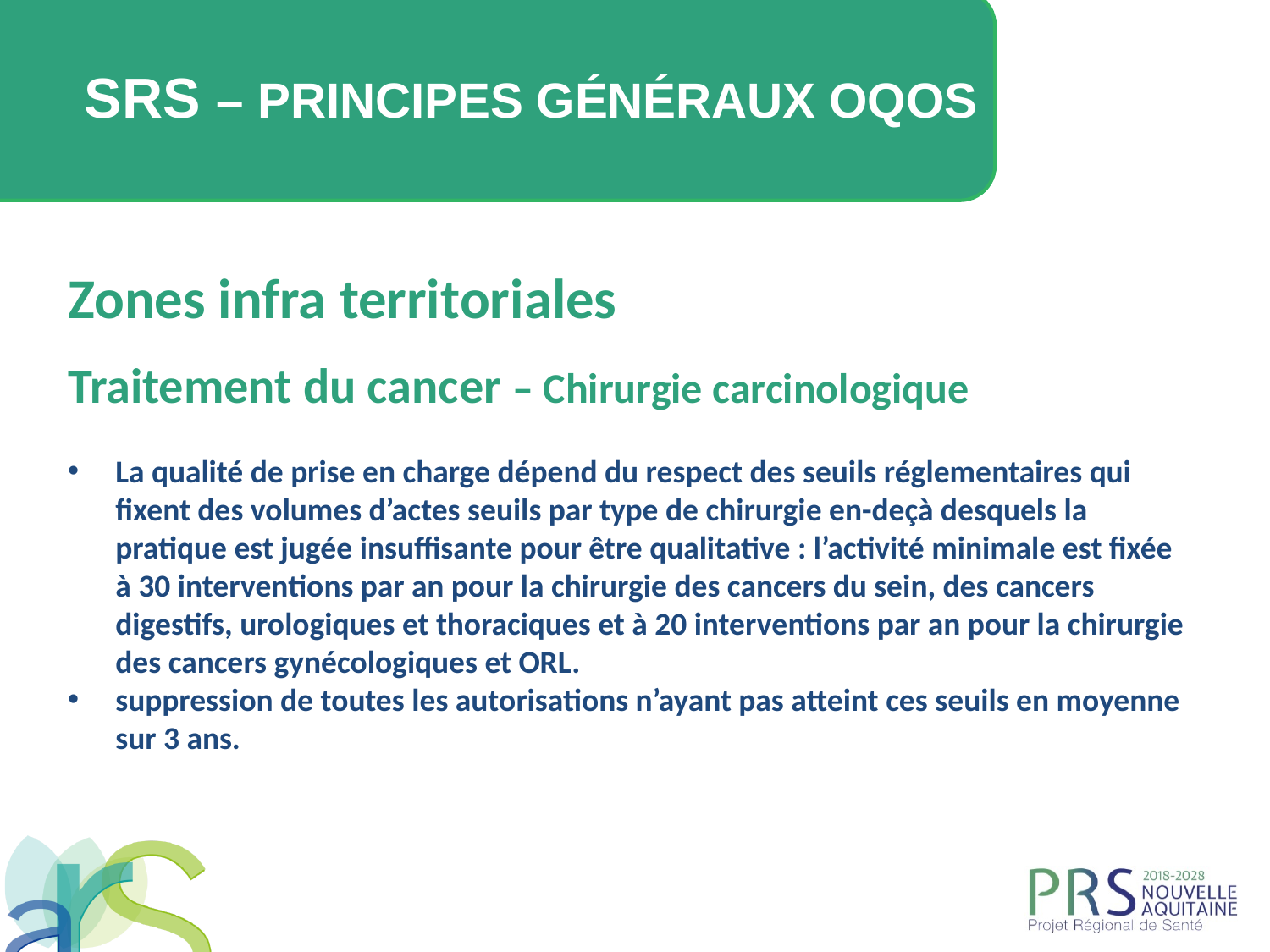

SRS – Principes généraux OQOS
Zones infra territoriales

Traitement du cancer – Chirurgie carcinologique

La qualité de prise en charge dépend du respect des seuils réglementaires qui fixent des volumes d’actes seuils par type de chirurgie en-deçà desquels la pratique est jugée insuffisante pour être qualitative : l’activité minimale est fixée à 30 interventions par an pour la chirurgie des cancers du sein, des cancers digestifs, urologiques et thoraciques et à 20 interventions par an pour la chirurgie des cancers gynécologiques et ORL.
suppression de toutes les autorisations n’ayant pas atteint ces seuils en moyenne sur 3 ans.